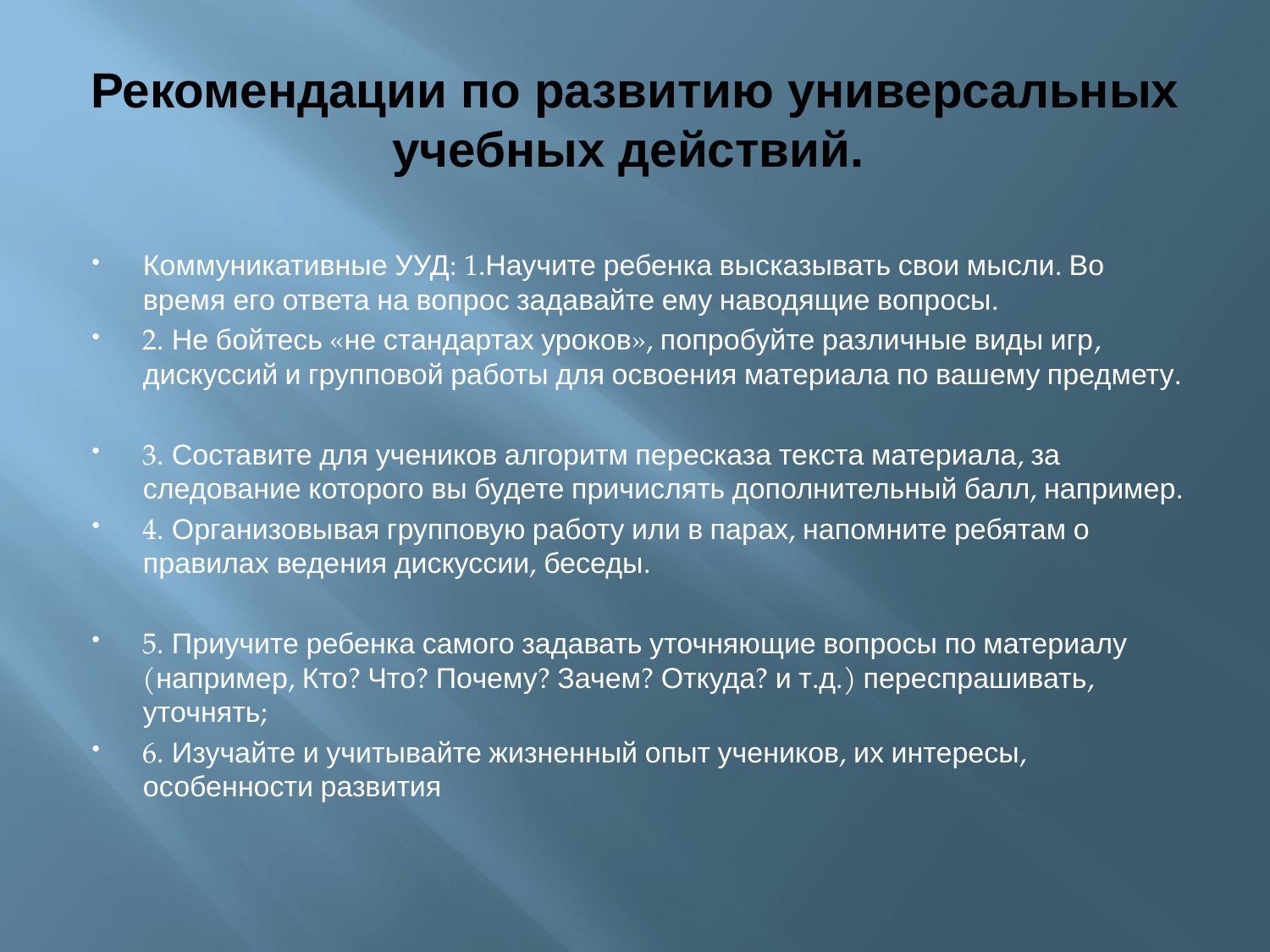

# Рекомендации по развитию универсальных учебных действий.

Коммуникативные УУД: 1.Научите ребенка высказывать свои мысли. Во время его ответа на вопрос задавайте ему наводящие вопросы.
2. Не бойтесь «не стандартах уроков», попробуйте различные виды игр, дискуссий и групповой работы для освоения материала по вашему предмету.

3. Составите для учеников алгоритм пересказа текста материала, за следование которого вы будете причислять дополнительный балл, например.
4. Организовывая групповую работу или в парах, напомните ребятам о правилах ведения дискуссии, беседы.

5. Приучите ребенка самого задавать уточняющие вопросы по материалу (например, Кто? Что? Почему? Зачем? Откуда? и т.д.) переспрашивать, уточнять;
6. Изучайте и учитывайте жизненный опыт учеников, их интересы, особенности развития